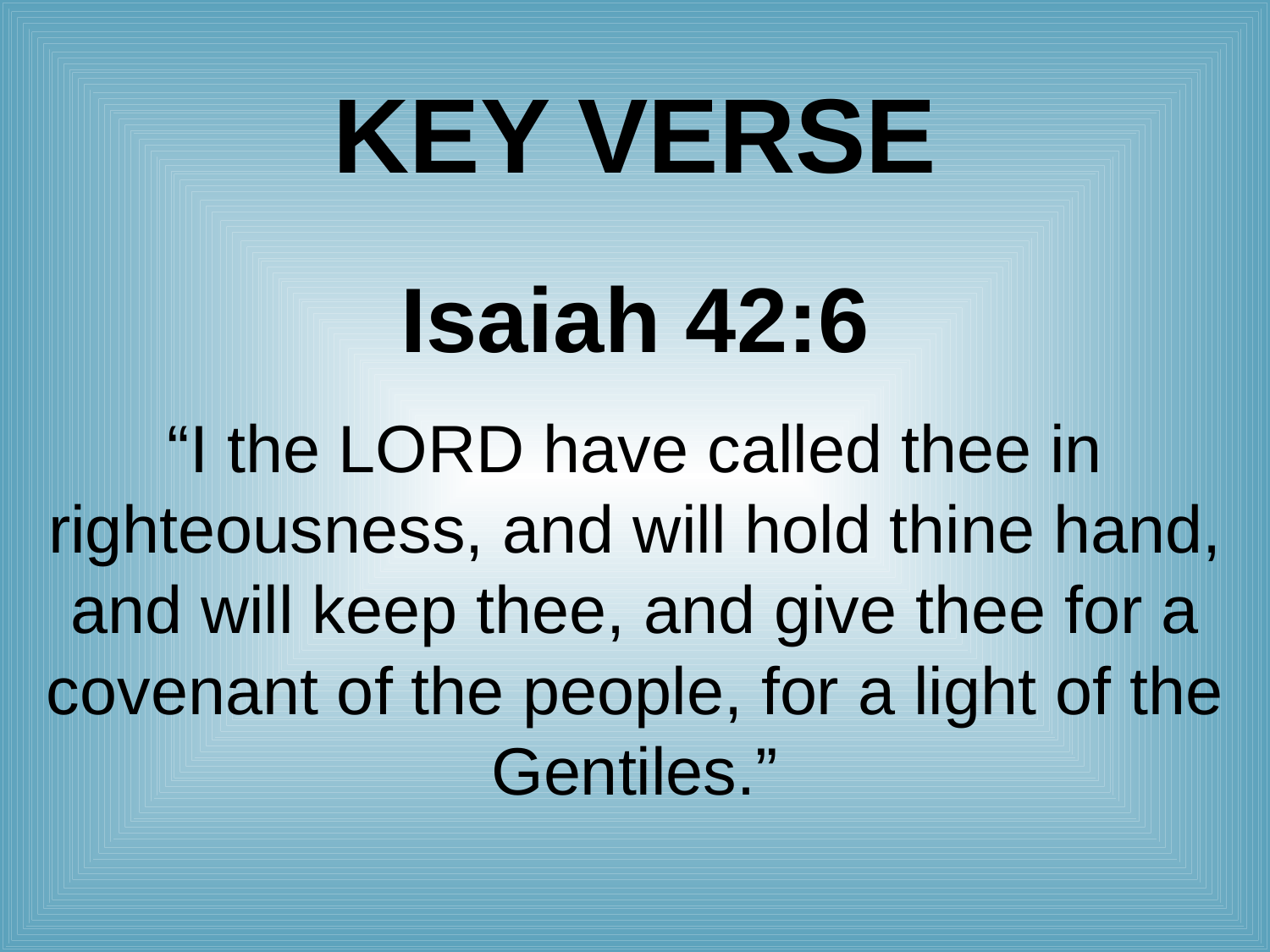

# KEY VERSE
Isaiah 42:6
“I the LORD have called thee in righteousness, and will hold thine hand, and will keep thee, and give thee for a covenant of the people, for a light of the Gentiles.”